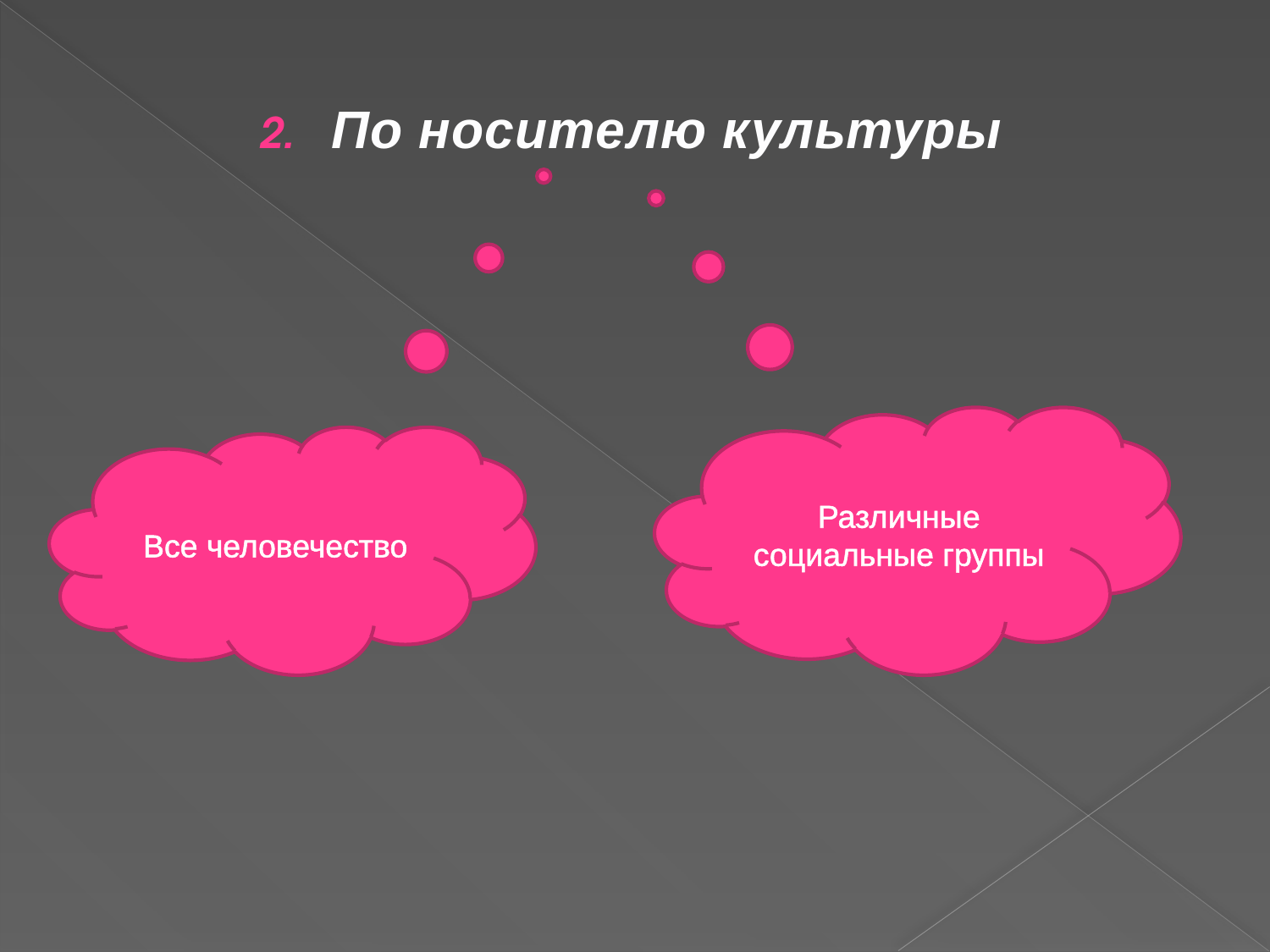

По носителю культуры

Различные социальные группы
Все человечество